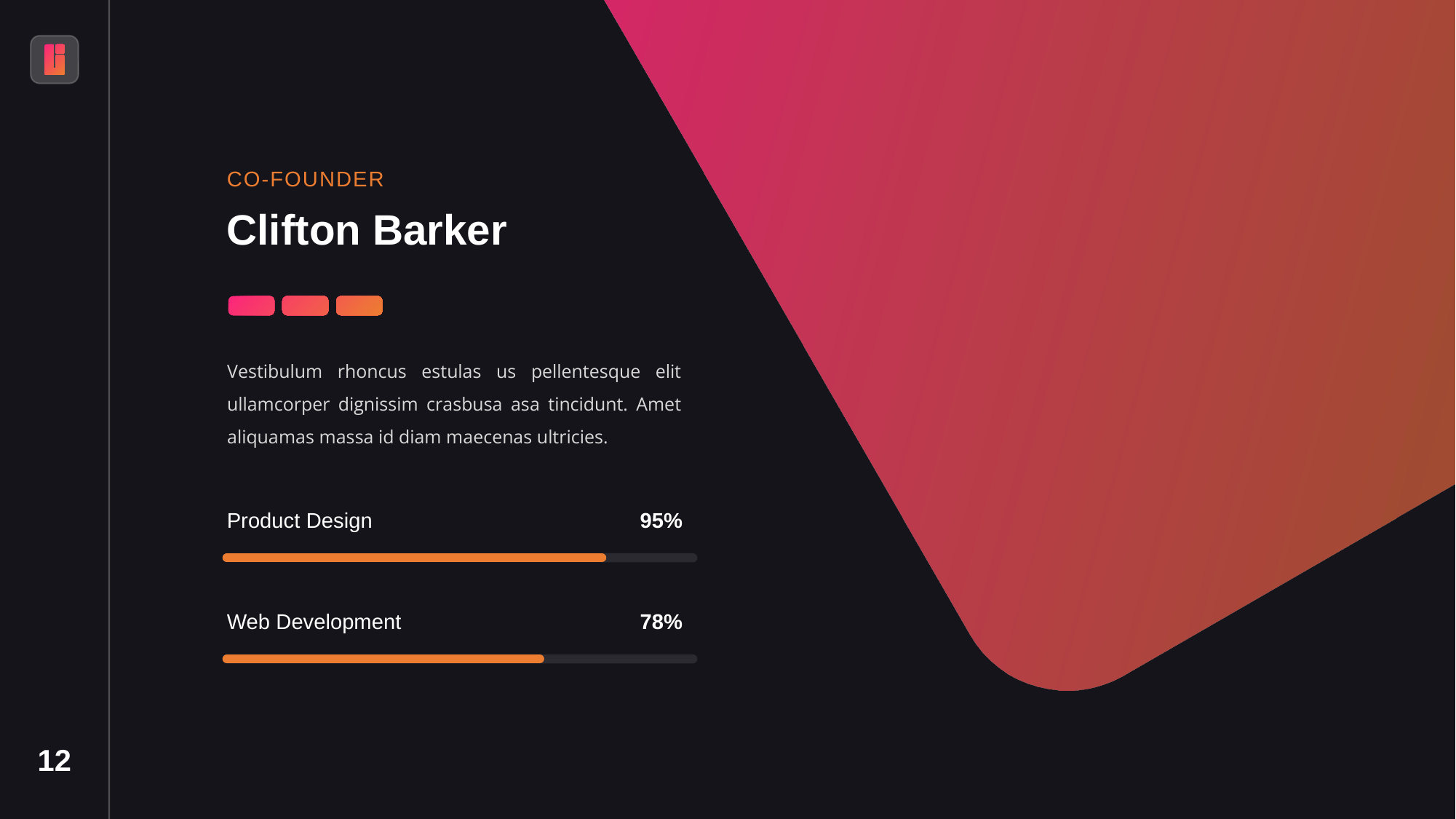

CO-FOUNDER
Clifton Barker

Vestibulum rhoncus estulas us pellentesque elit ullamcorper dignissim crasbusa asa tincidunt. Amet aliquamas massa id diam maecenas ultricies.
Product Design
95%
Web Development
78%